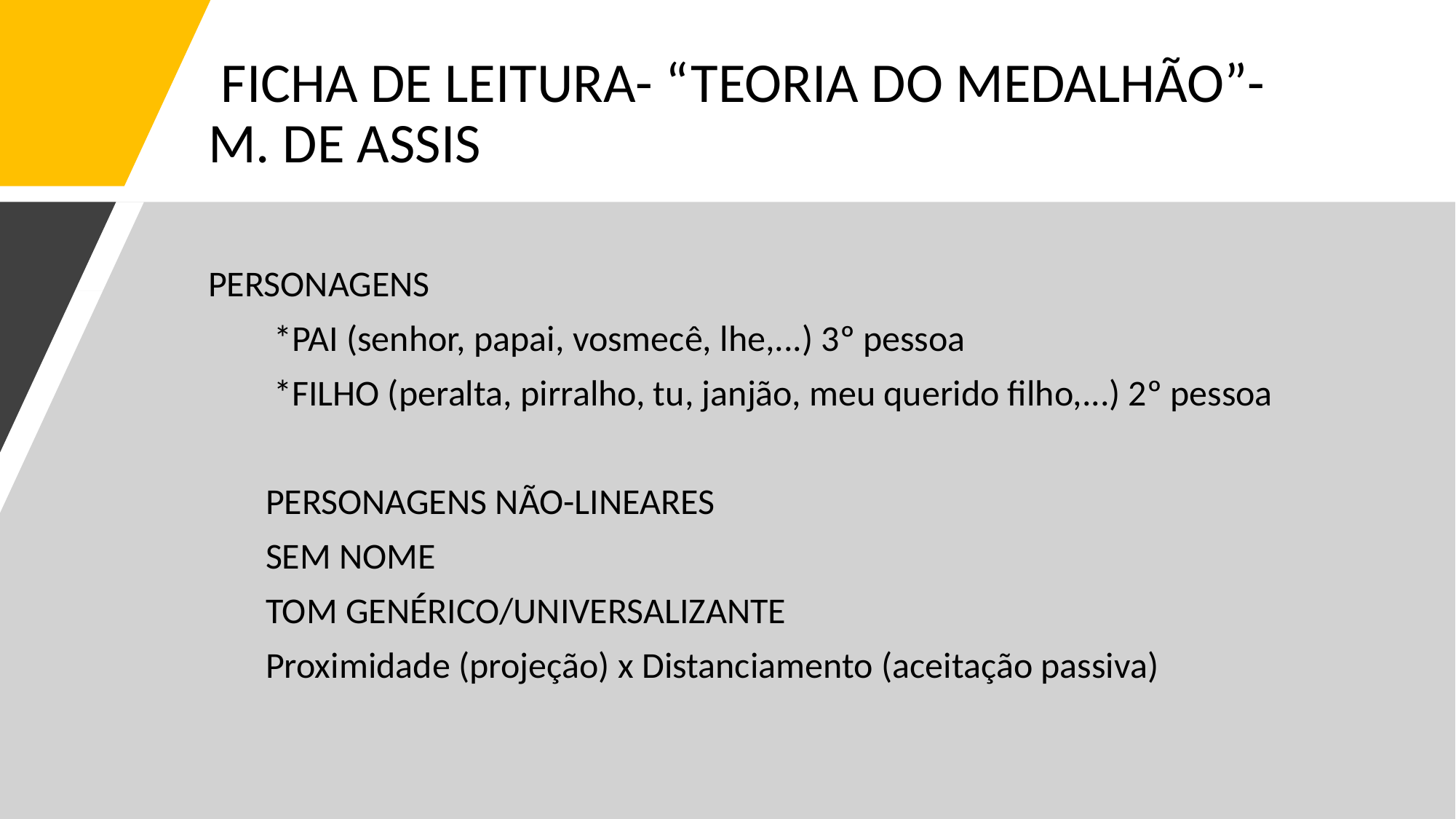

# FICHA DE LEITURA- “TEORIA DO MEDALHÃO”- M. DE ASSIS

PERSONAGENS
        *PAI (senhor, papai, vosmecê, lhe,...) 3º pessoa
        *FILHO (peralta, pirralho, tu, janjão, meu querido filho,...) 2º pessoa

       PERSONAGENS NÃO-LINEARES
       SEM NOME
       TOM GENÉRICO/UNIVERSALIZANTE
       Proximidade (projeção) x Distanciamento (aceitação passiva)